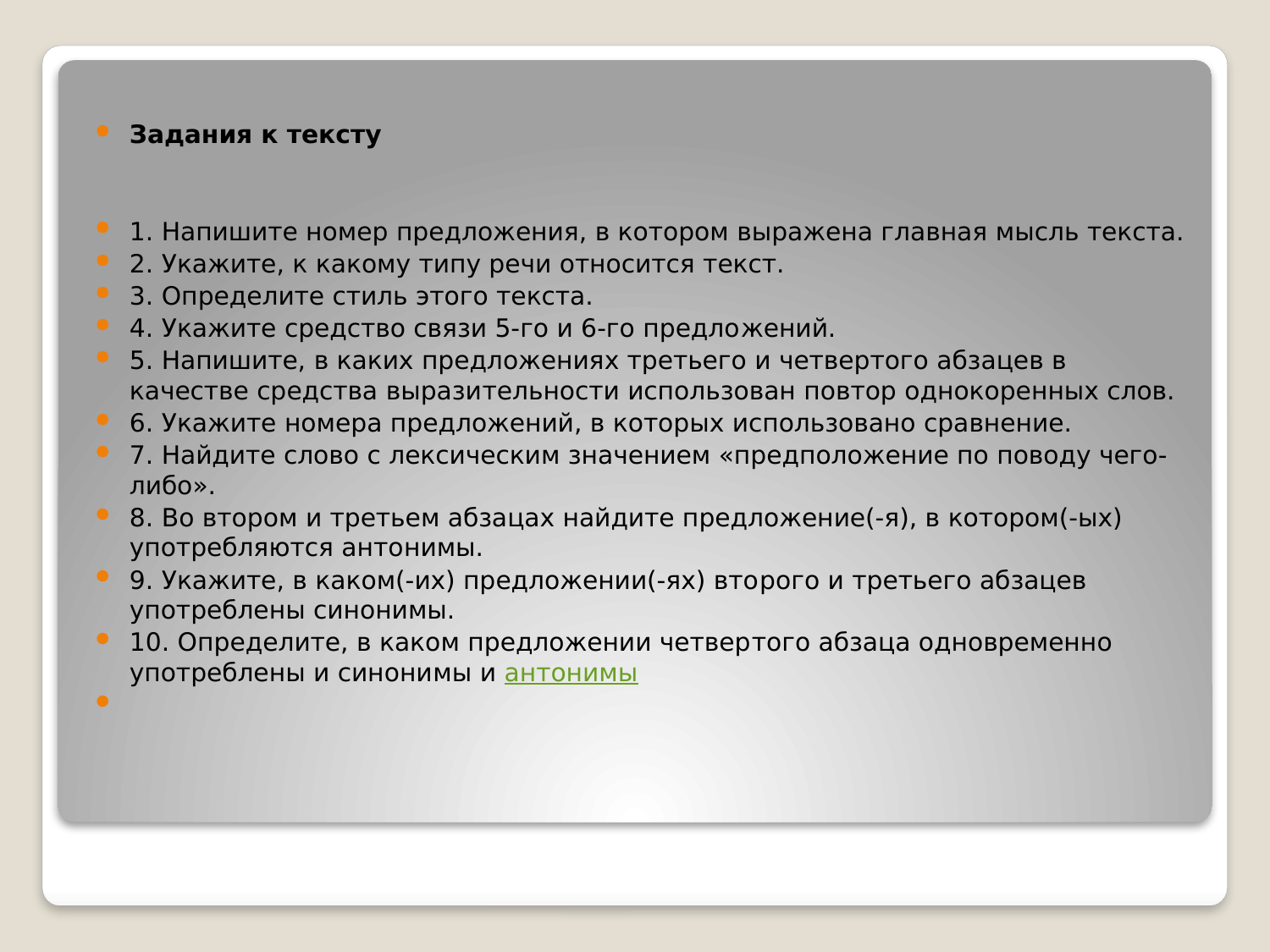

Задания к тексту

1. Напишите номер предложения, в котором выражена главная мысль текста.
2. Укажите, к какому типу речи относится текст.
3. Определите стиль этого текста.
4. Укажите средство связи 5-го и 6-го предло­жений.
5. Напишите, в каких предложениях третьего и четвертого абзацев в качестве средства вырази­тельности использован повтор однокоренных слов.
6. Укажите номера предложений, в которых использовано сравнение.
7. Найдите слово с лексическим значением «предположение по поводу чего-либо».
8. Во втором и третьем абзацах найдите предложение(-я), в котором(-ых) употребляются анто­нимы.
9. Укажите, в каком(-их) предложении(-ях) вто­рого и третьего абзацев употреблены синонимы.
10. Определите, в каком предложении четвер­того абзаца одновременно употреблены и синони­мы и антонимы

#